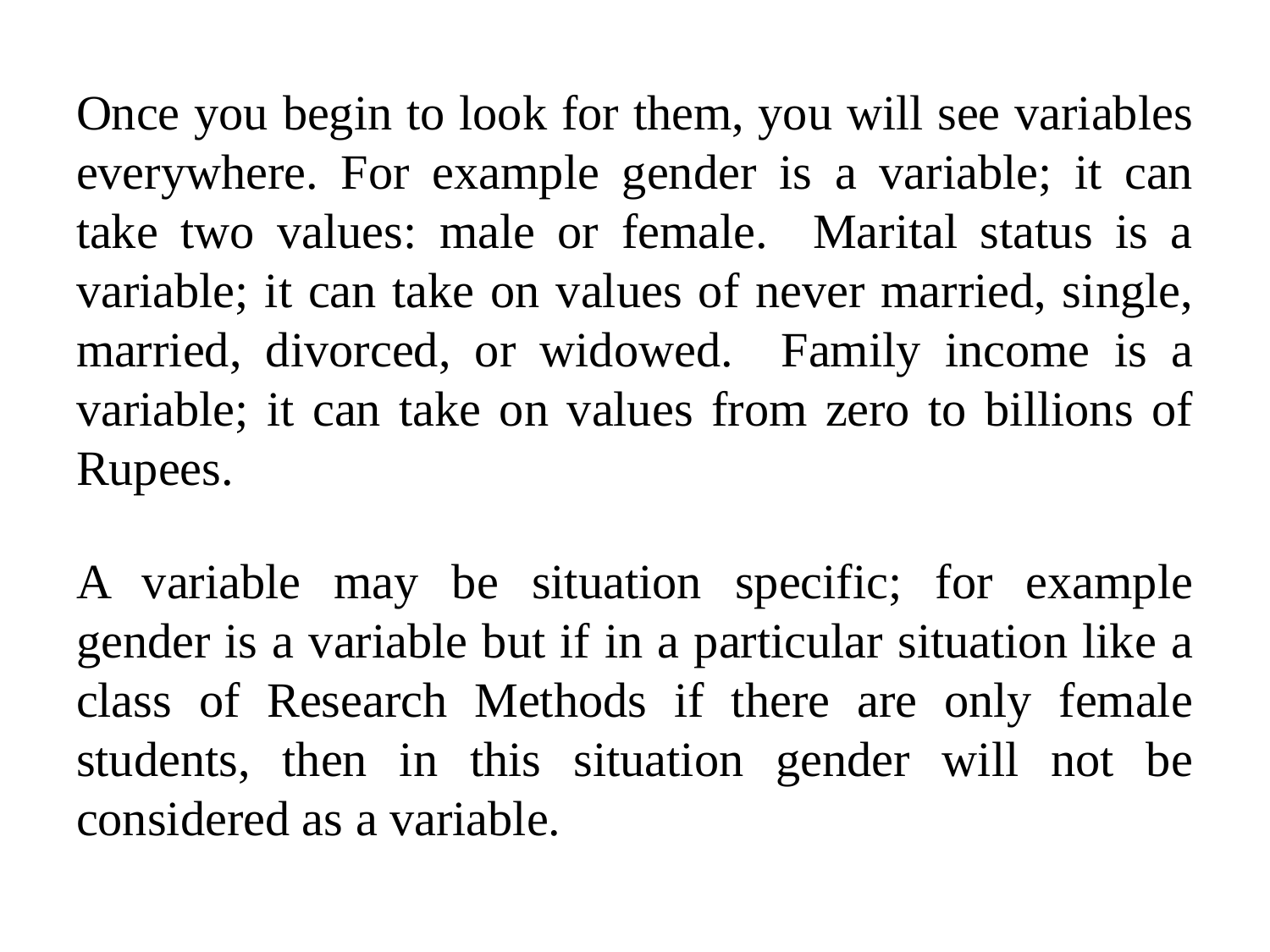

Once you begin to look for them, you will see variables everywhere. For example gender is a variable; it can take two values: male or female.  Marital status is a variable; it can take on values of never married, single, married, divorced, or widowed.  Family income is a variable; it can take on values from zero to billions of Rupees.

A variable may be situation specific; for example gender is a variable but if in a particular situation like a class of Research Methods if there are only female students, then in this situation gender will not be considered as a variable.